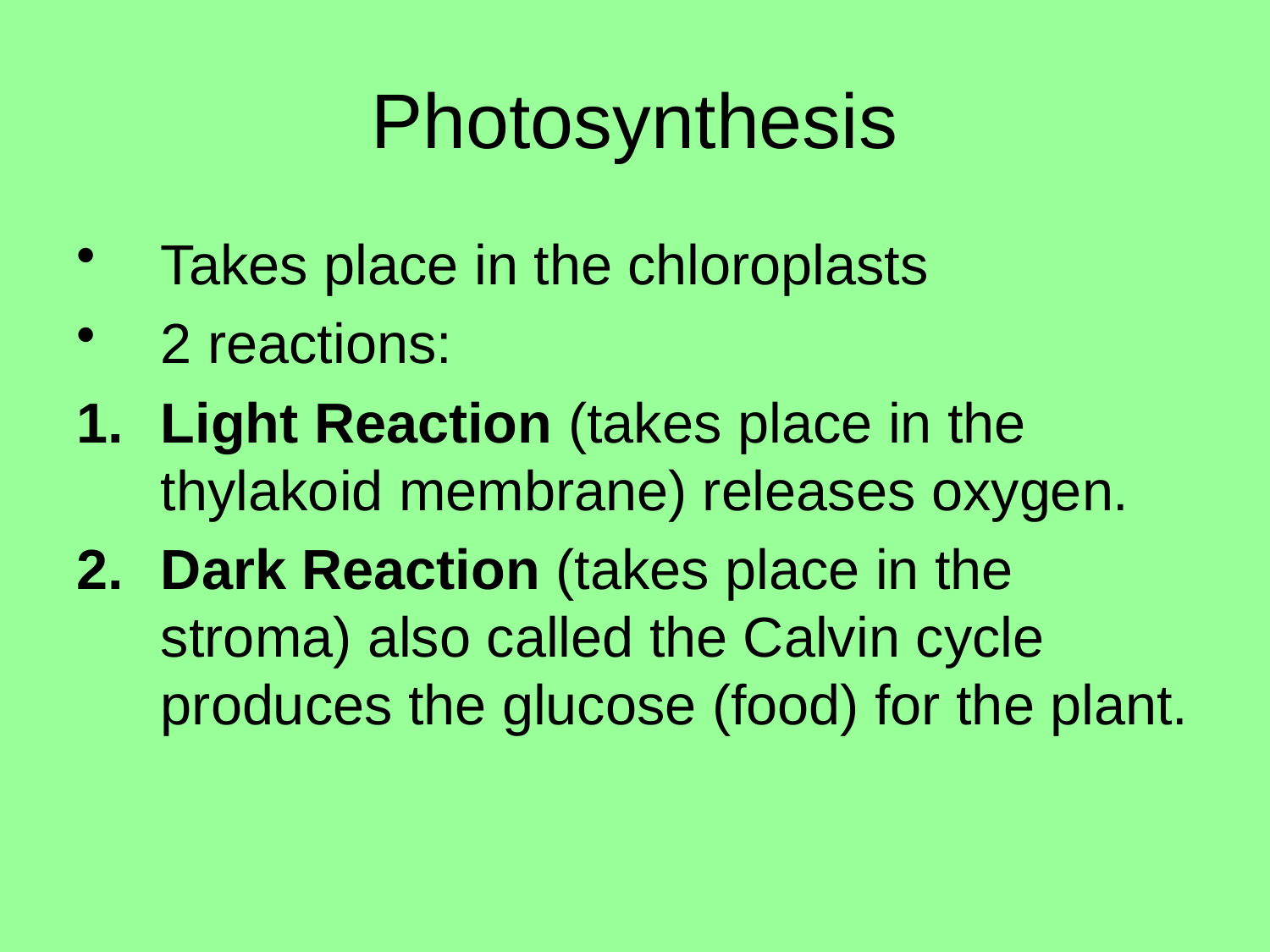

# Photosynthesis
Takes place in the chloroplasts
2 reactions:
Light Reaction (takes place in the thylakoid membrane) releases oxygen.
Dark Reaction (takes place in the stroma) also called the Calvin cycle produces the glucose (food) for the plant.